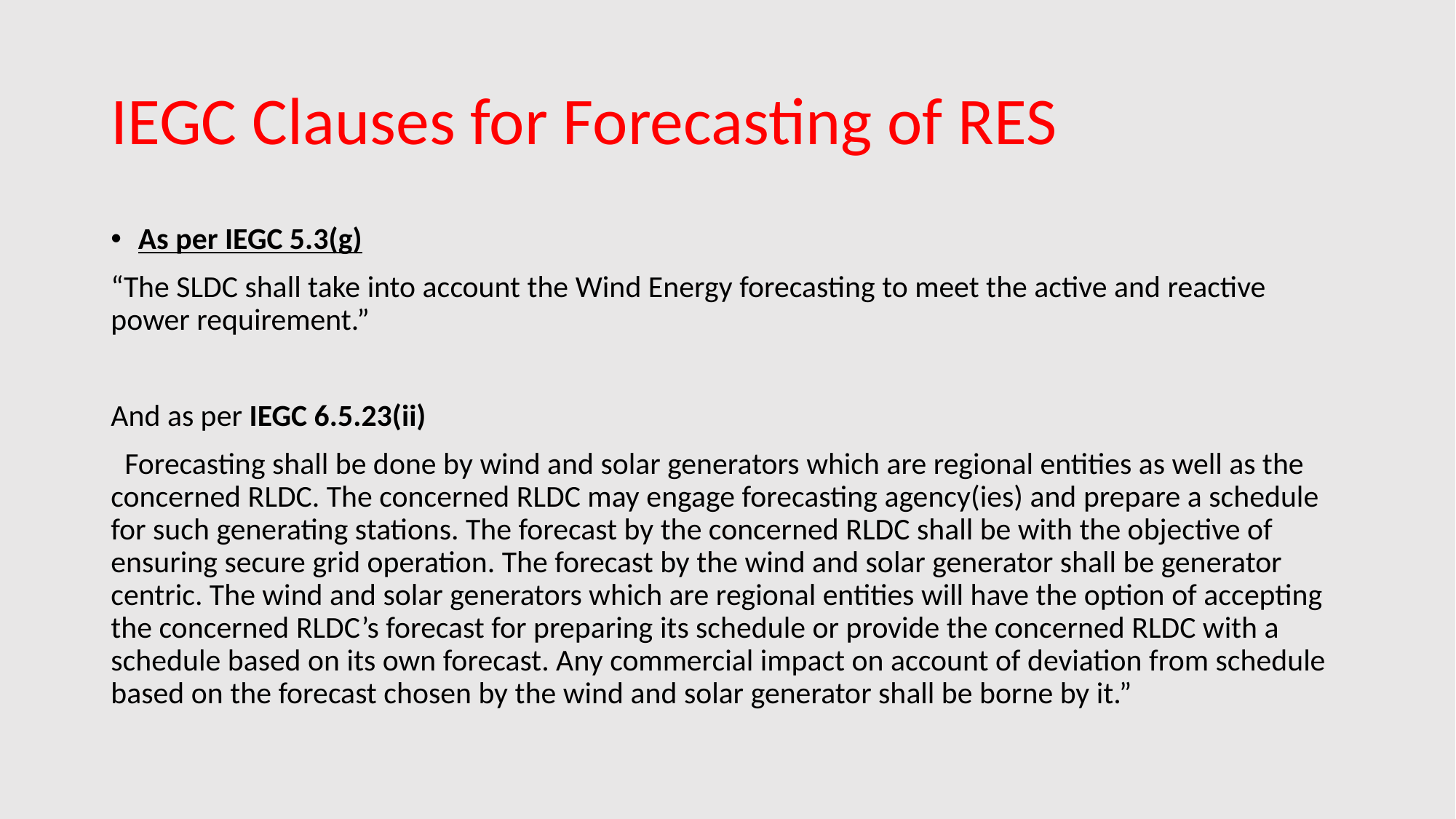

# IEGC Clauses for Forecasting of RES
As per IEGC 5.3(g)
“The SLDC shall take into account the Wind Energy forecasting to meet the active and reactive power requirement.”

And as per IEGC 6.5.23(ii)
  Forecasting shall be done by wind and solar generators which are regional entities as well as the concerned RLDC. The concerned RLDC may engage forecasting agency(ies) and prepare a schedule for such generating stations. The forecast by the concerned RLDC shall be with the objective of ensuring secure grid operation. The forecast by the wind and solar generator shall be generator centric. The wind and solar generators which are regional entities will have the option of accepting the concerned RLDC’s forecast for preparing its schedule or provide the concerned RLDC with a schedule based on its own forecast. Any commercial impact on account of deviation from schedule based on the forecast chosen by the wind and solar generator shall be borne by it.”